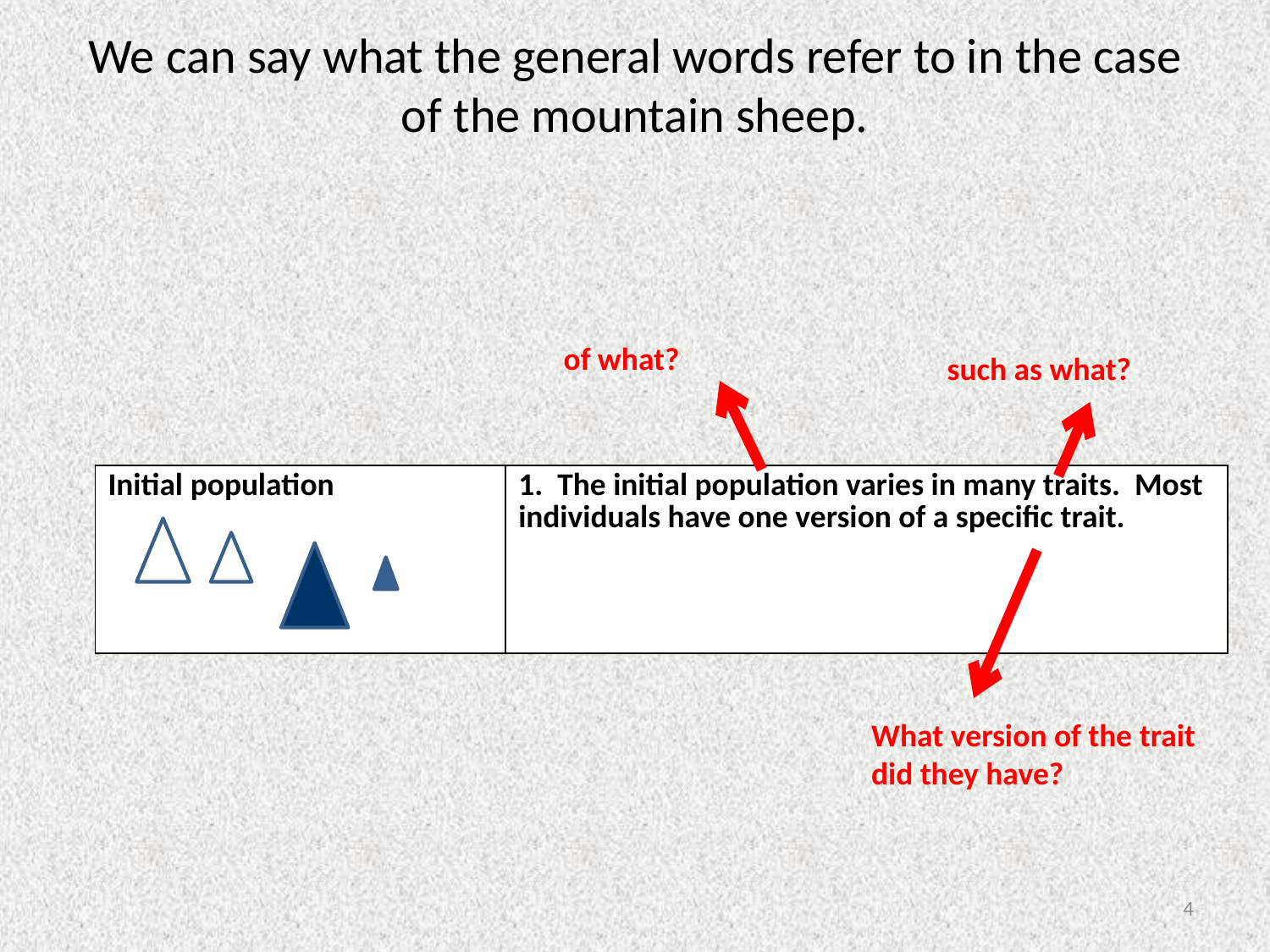

# We can say what the general words refer to in the case of the mountain sheep.
of what?
such as what?
| Initial population | 1. The initial population varies in many traits. Most individuals have one version of a specific trait. |
| --- | --- |

What version of the trait
did they have?
4